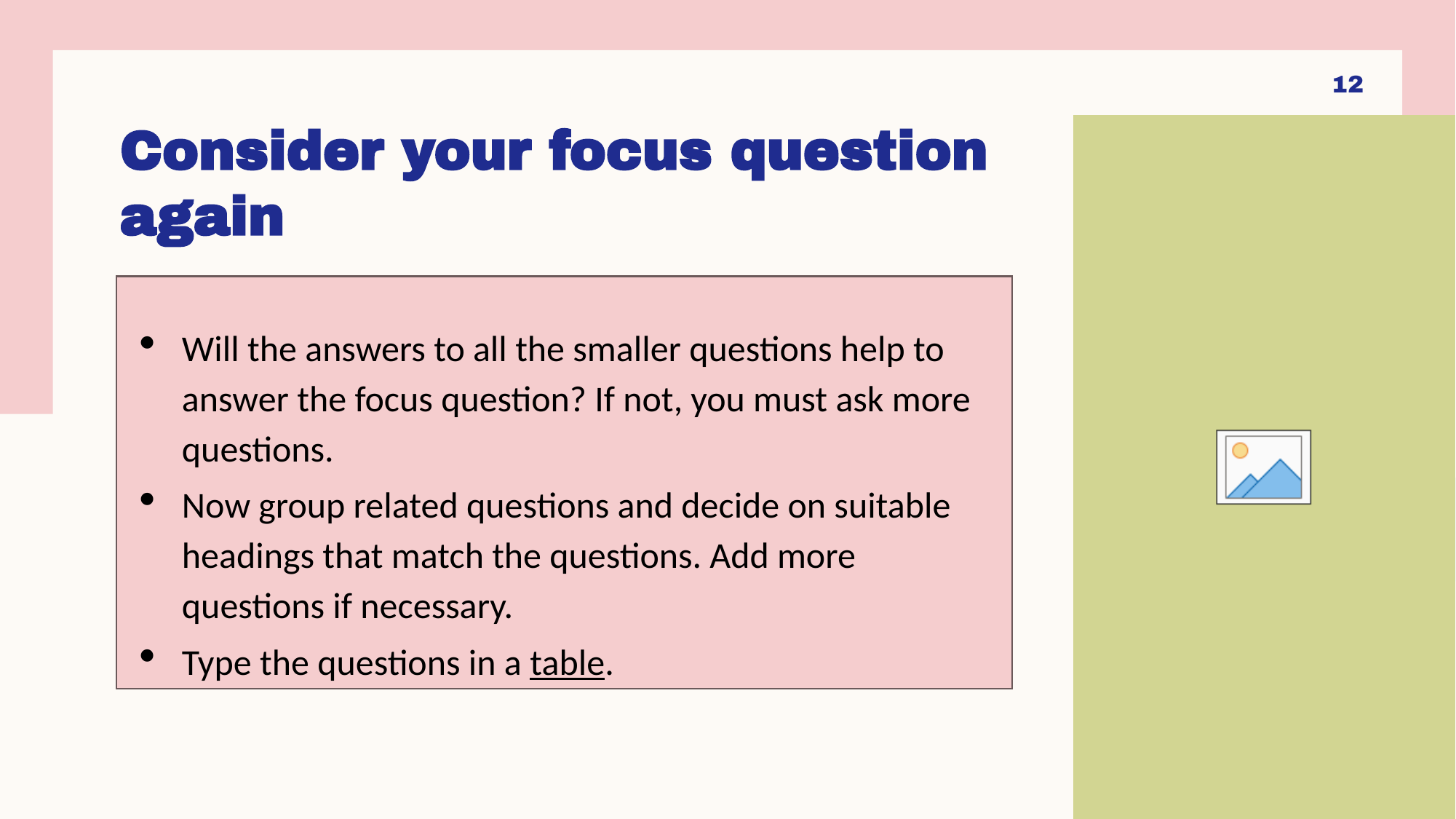

12
# Consider your focus question again

Will the answers to all the smaller questions help to answer the focus question? If not, you must ask more questions.
Now group related questions and decide on suitable headings that match the questions. Add more questions if necessary.
Type the questions in a table.